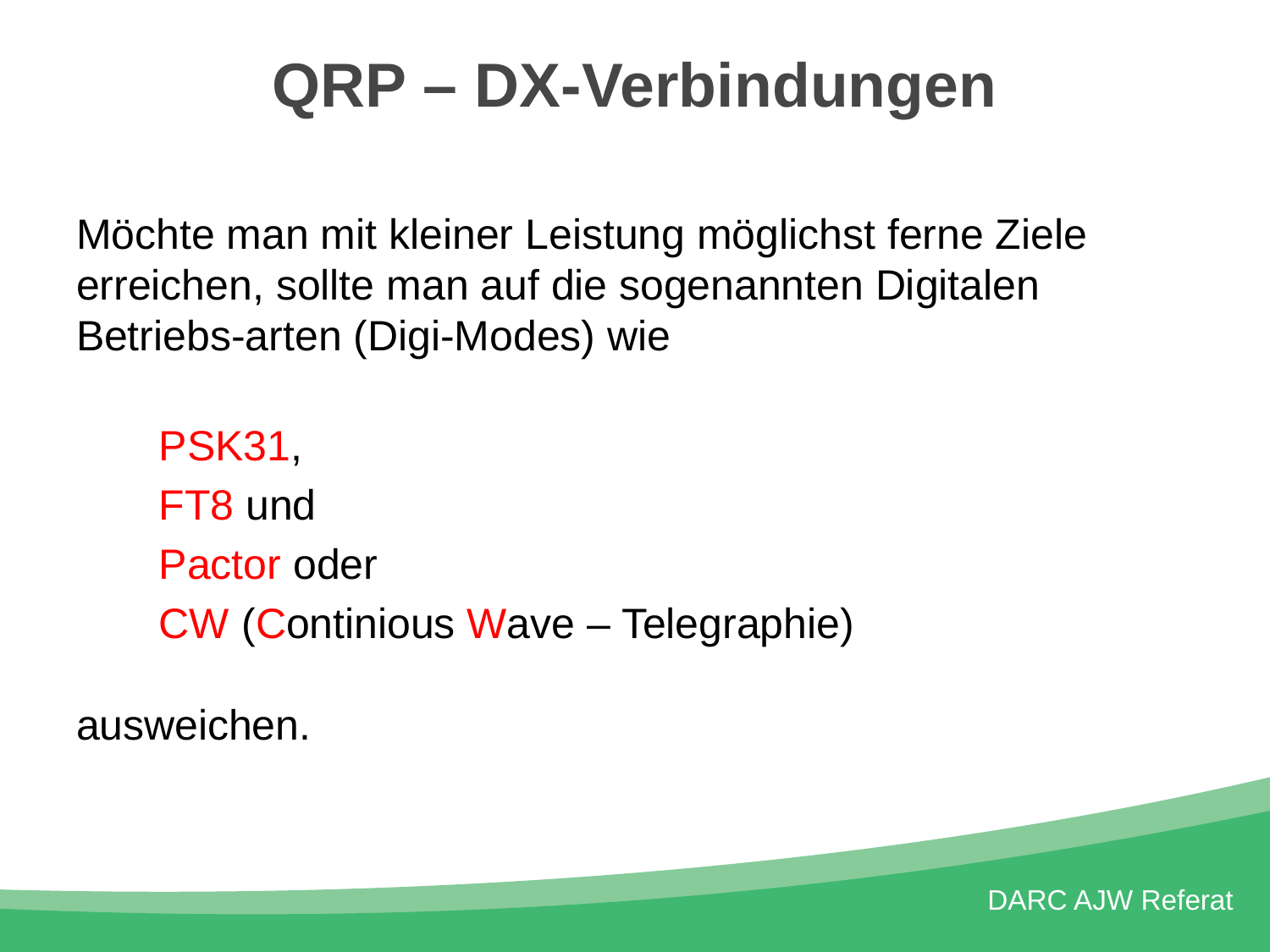

# QRP – DX-Verbindungen
Möchte man mit kleiner Leistung möglichst ferne Ziele erreichen, sollte man auf die sogenannten Digitalen Betriebs-arten (Digi-Modes) wie
       PSK31,
       FT8 und
       Pactor oder
       CW (Continious Wave – Telegraphie)
ausweichen.